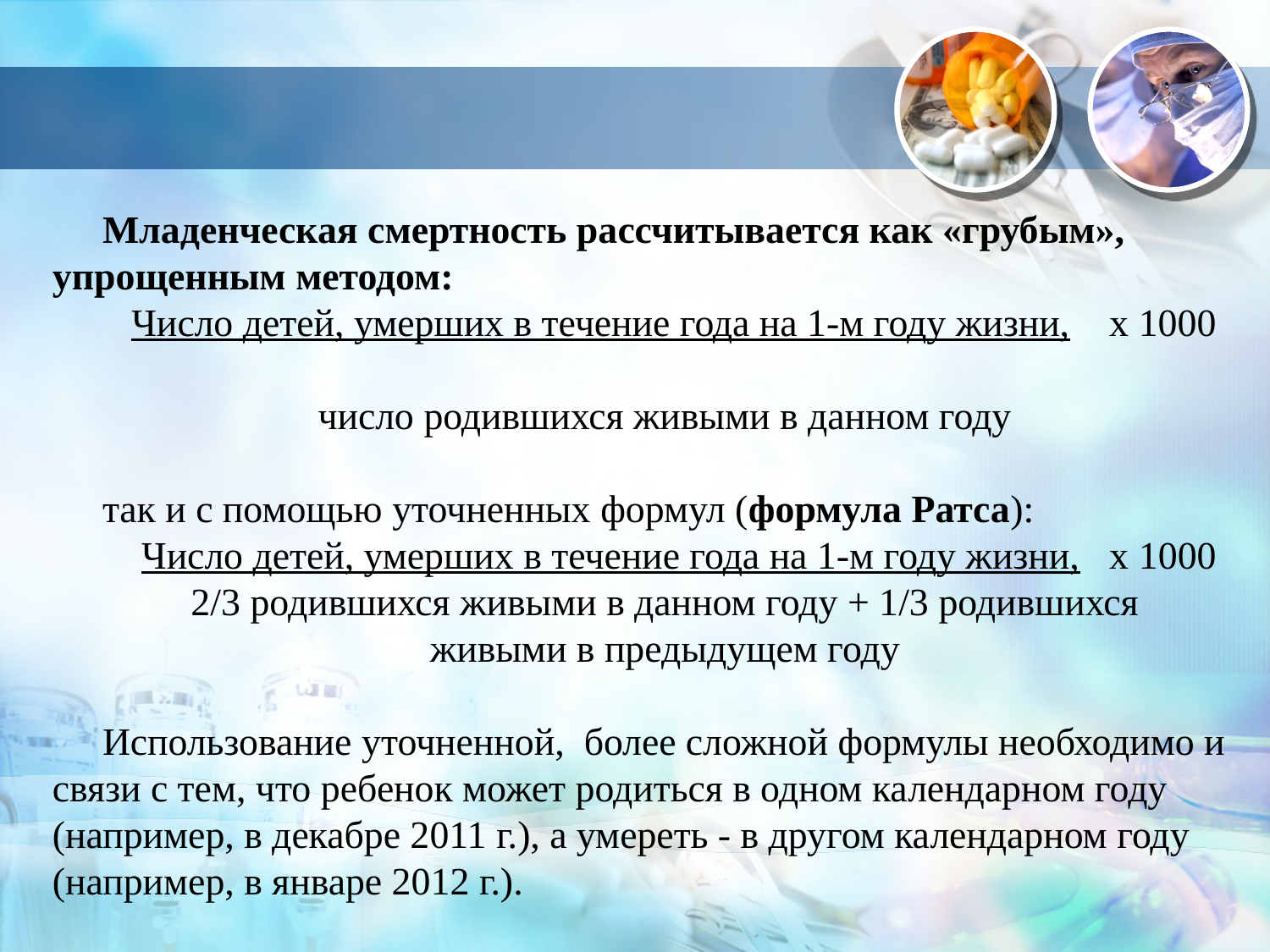

#
Младенческая смертность рассчитывается как «грубым», упрощенным методом:
   Число детей, умерших в течение года на 1-м году жизни,    x 1000
число родившихся живыми в данном году

так и с помощью уточненных формул (формула Ратса):
    Число детей, умерших в течение года на 1-м году жизни,   х 1000
2/3 родившихся живыми в данном году + 1/3 родившихся
живыми в предыдущем году

Использование уточненной,  более сложной формулы необходимо и связи с тем, что ребенок может родиться в одном календарном году (например, в декабре 2011 г.), а умереть - в другом календарном году (например, в январе 2012 г.).